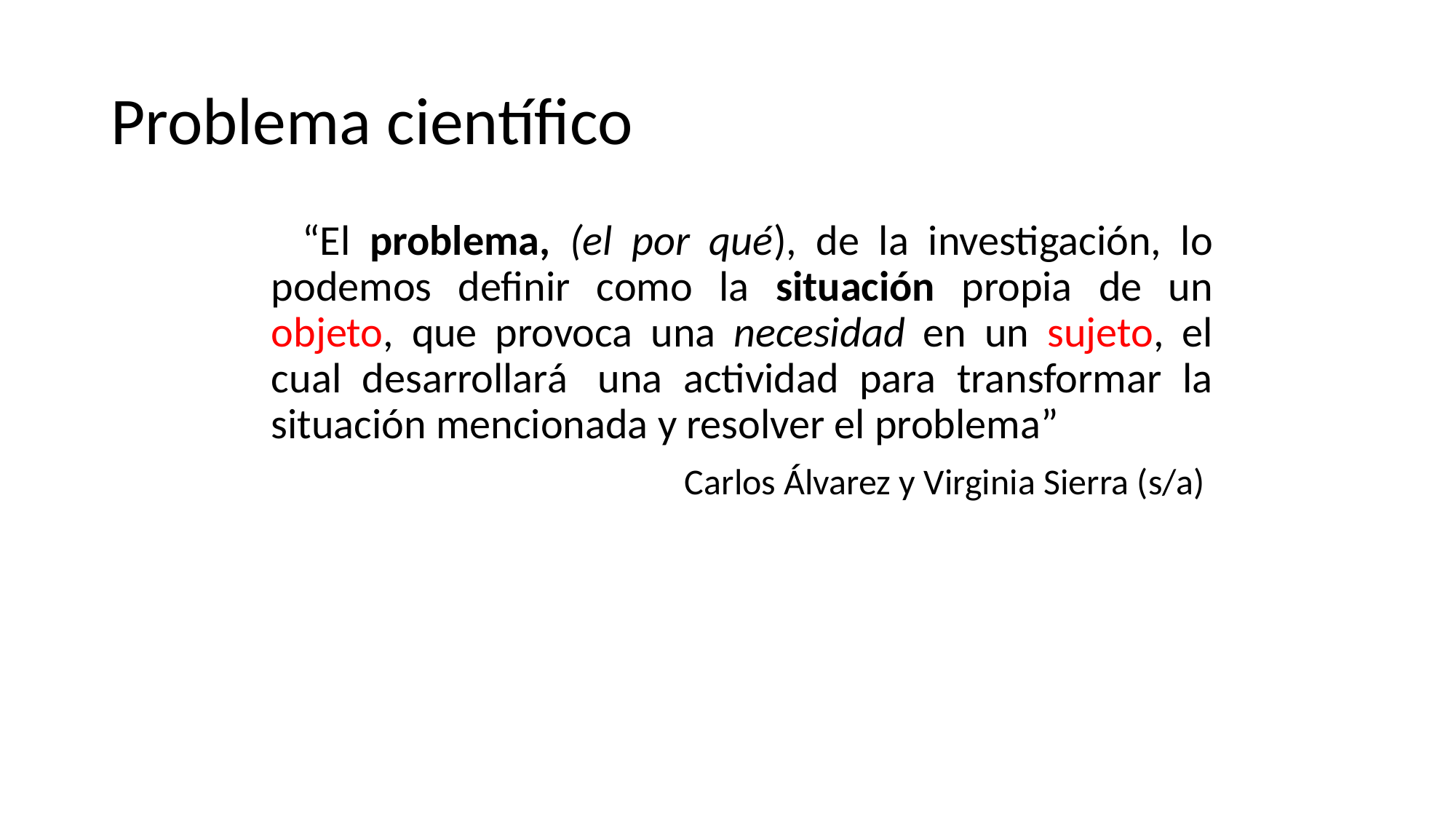

# Problema científico
   “El problema, (el por qué), de la investigación, lo podemos definir como la situación propia de un objeto, que provoca una necesidad en un sujeto, el cual desarrollará  una actividad para transformar la situación mencionada y resolver el problema”
Carlos Álvarez y Virginia Sierra (s/a)